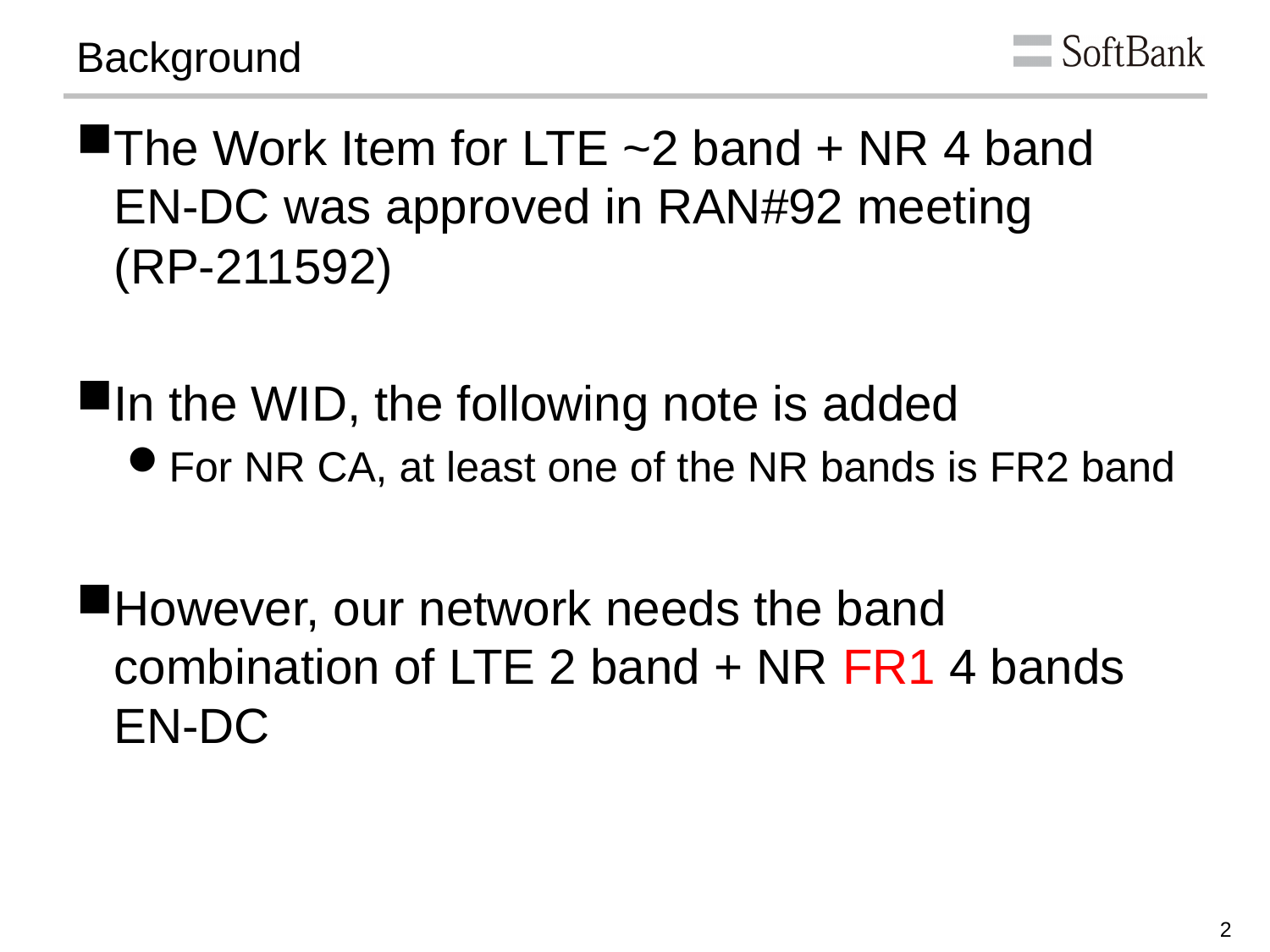

# Background
The Work Item for LTE ~2 band + NR 4 band
EN-DC was approved in RAN#92 meeting
(RP-211592)

In the WID, the following note is added
For NR CA, at least one of the NR bands is FR2 band

However, our network needs the band combination of LTE 2 band + NR FR1 4 bands EN-DC